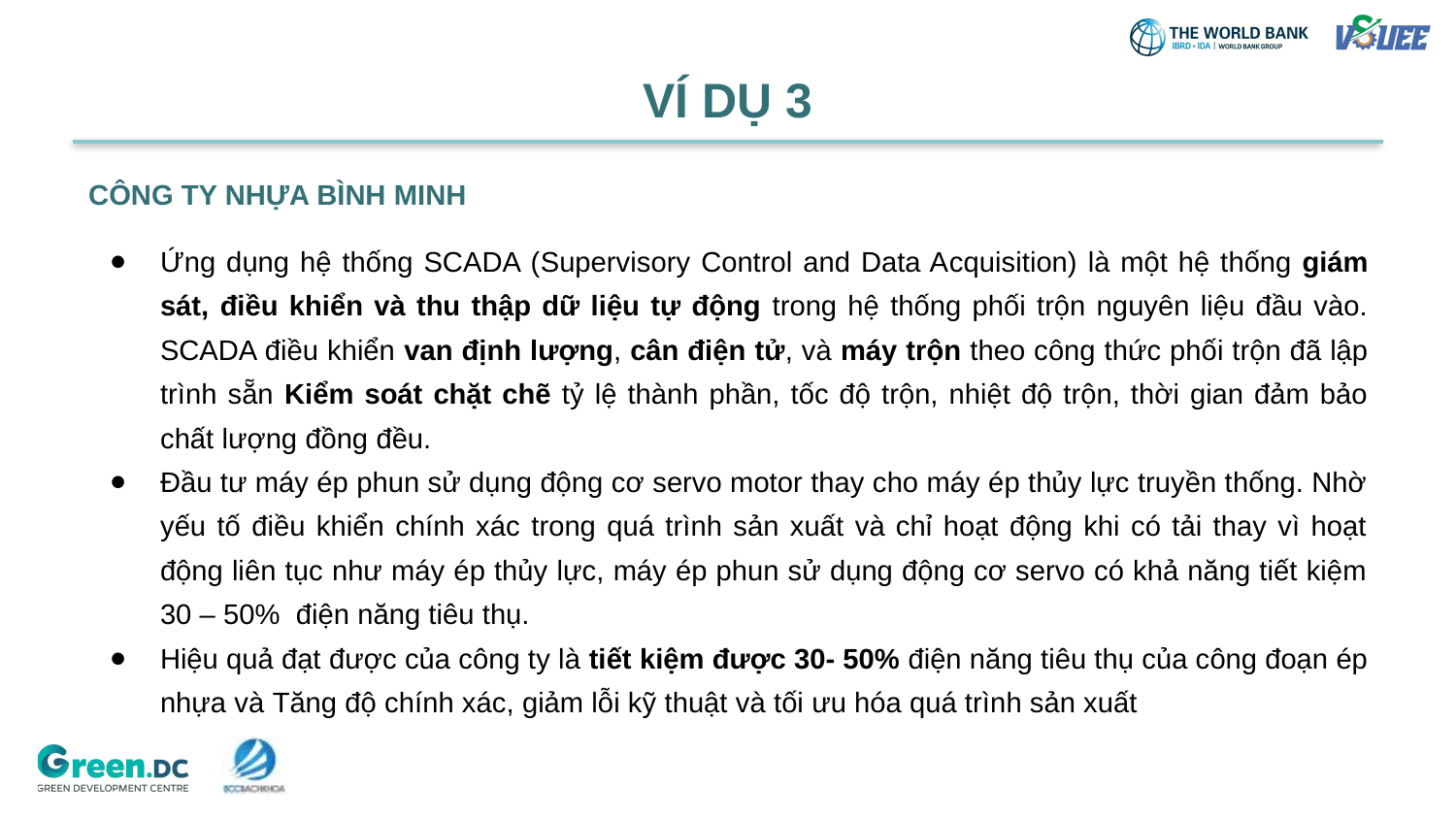

# VÍ DỤ 3
CÔNG TY NHỰA BÌNH MINH
Ứng dụng hệ thống SCADA (Supervisory Control and Data Acquisition) là một hệ thống giám sát, điều khiển và thu thập dữ liệu tự động trong hệ thống phối trộn nguyên liệu đầu vào. SCADA điều khiển van định lượng, cân điện tử, và máy trộn theo công thức phối trộn đã lập trình sẵn Kiểm soát chặt chẽ tỷ lệ thành phần, tốc độ trộn, nhiệt độ trộn, thời gian đảm bảo chất lượng đồng đều.
Đầu tư máy ép phun sử dụng động cơ servo motor thay cho máy ép thủy lực truyền thống. Nhờ yếu tố điều khiển chính xác trong quá trình sản xuất và chỉ hoạt động khi có tải thay vì hoạt động liên tục như máy ép thủy lực, máy ép phun sử dụng động cơ servo có khả năng tiết kiệm 30 – 50%  điện năng tiêu thụ.
Hiệu quả đạt được của công ty là tiết kiệm được 30- 50% điện năng tiêu thụ của công đoạn ép nhựa và Tăng độ chính xác, giảm lỗi kỹ thuật và tối ưu hóa quá trình sản xuất